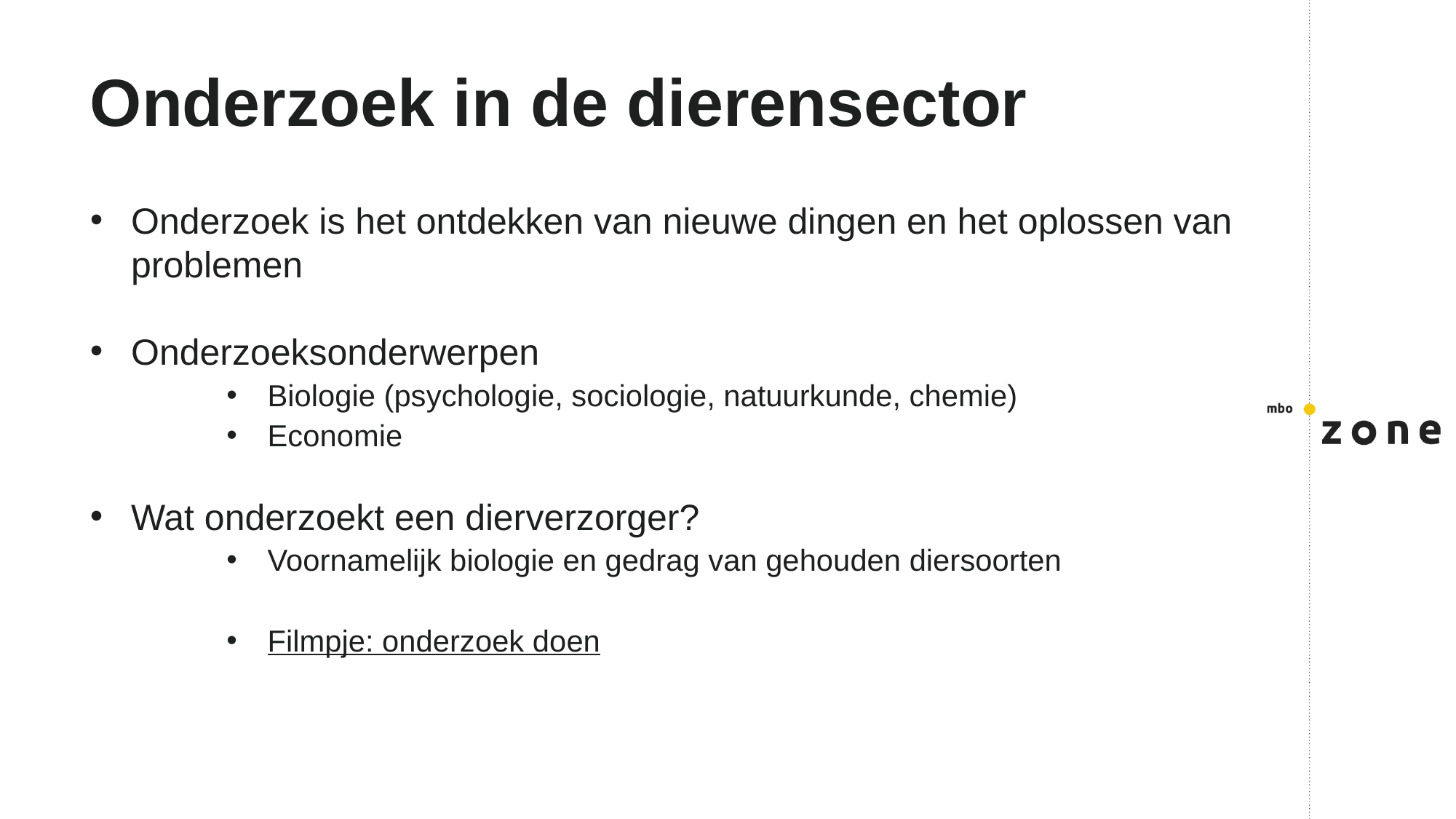

# Onderzoek in de dierensector
Onderzoek is het ontdekken van nieuwe dingen en het oplossen van problemen

Onderzoeksonderwerpen
Biologie (psychologie, sociologie, natuurkunde, chemie)
Economie

Wat onderzoekt een dierverzorger?
Voornamelijk biologie en gedrag van gehouden diersoorten

Filmpje: onderzoek doen